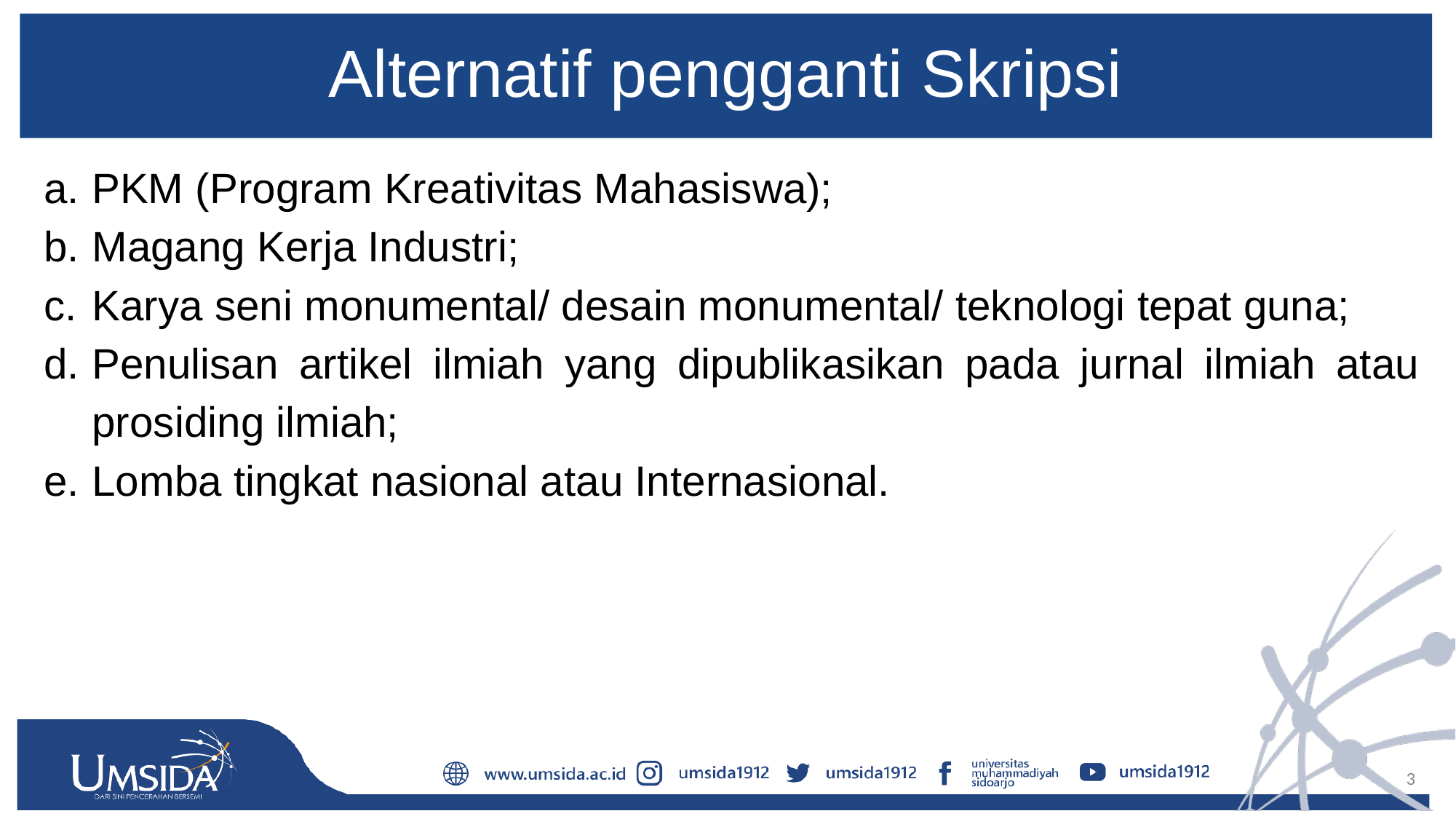

# Alternatif pengganti Skripsi
PKM (Program Kreativitas Mahasiswa);
Magang Kerja Industri;
Karya seni monumental/ desain monumental/ teknologi tepat guna;
Penulisan artikel ilmiah yang dipublikasikan pada jurnal ilmiah atau prosiding ilmiah;
Lomba tingkat nasional atau Internasional.